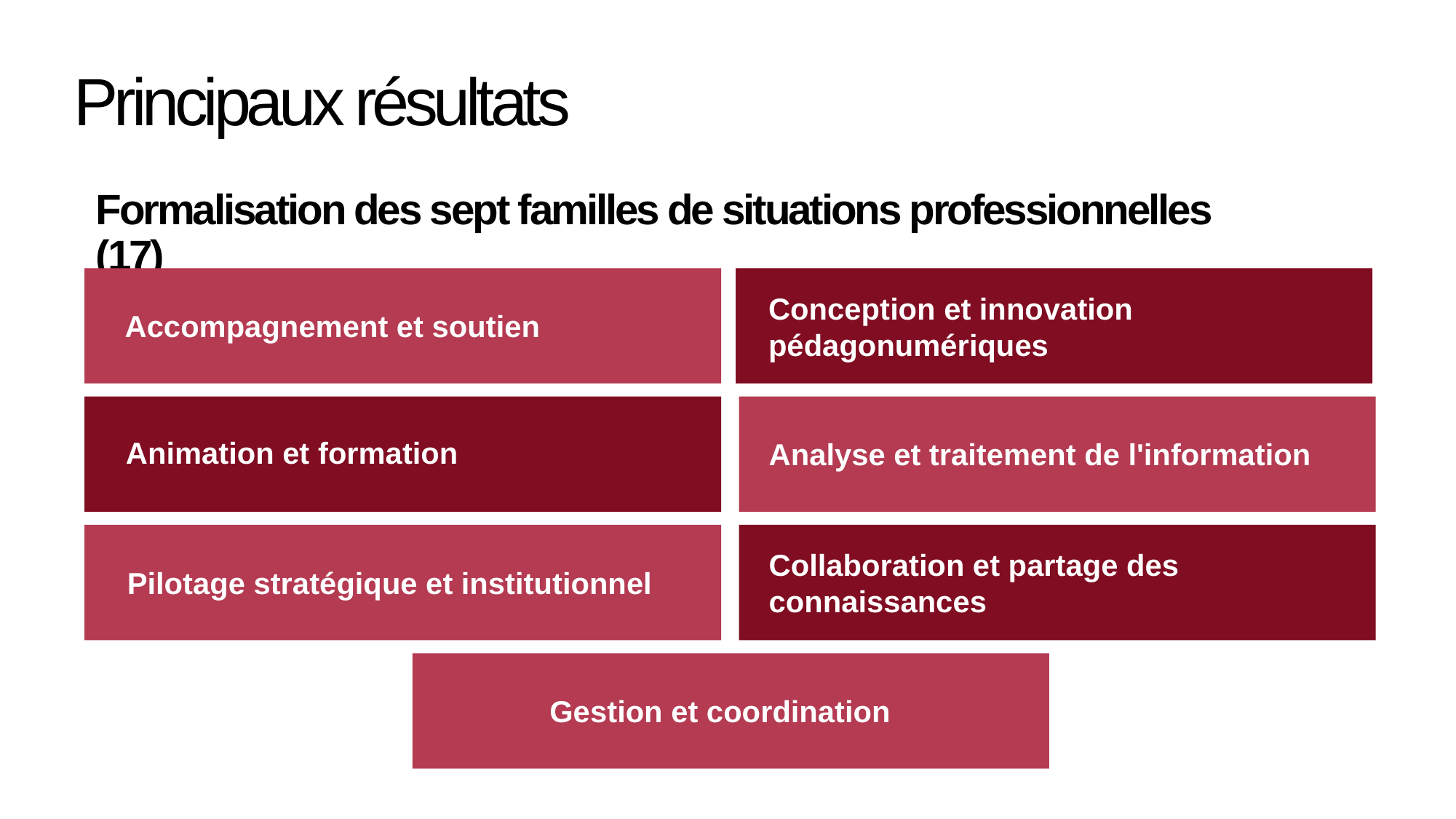

# Principaux résultats
Formalisation des sept familles de situations professionnelles (17)

Conception et innovation pédagonumériques
Accompagnement et soutien

Animation et formation
Analyse et traitement de l'information

Collaboration et partage des connaissances
Pilotage stratégique et institutionnel

Gestion et coordination